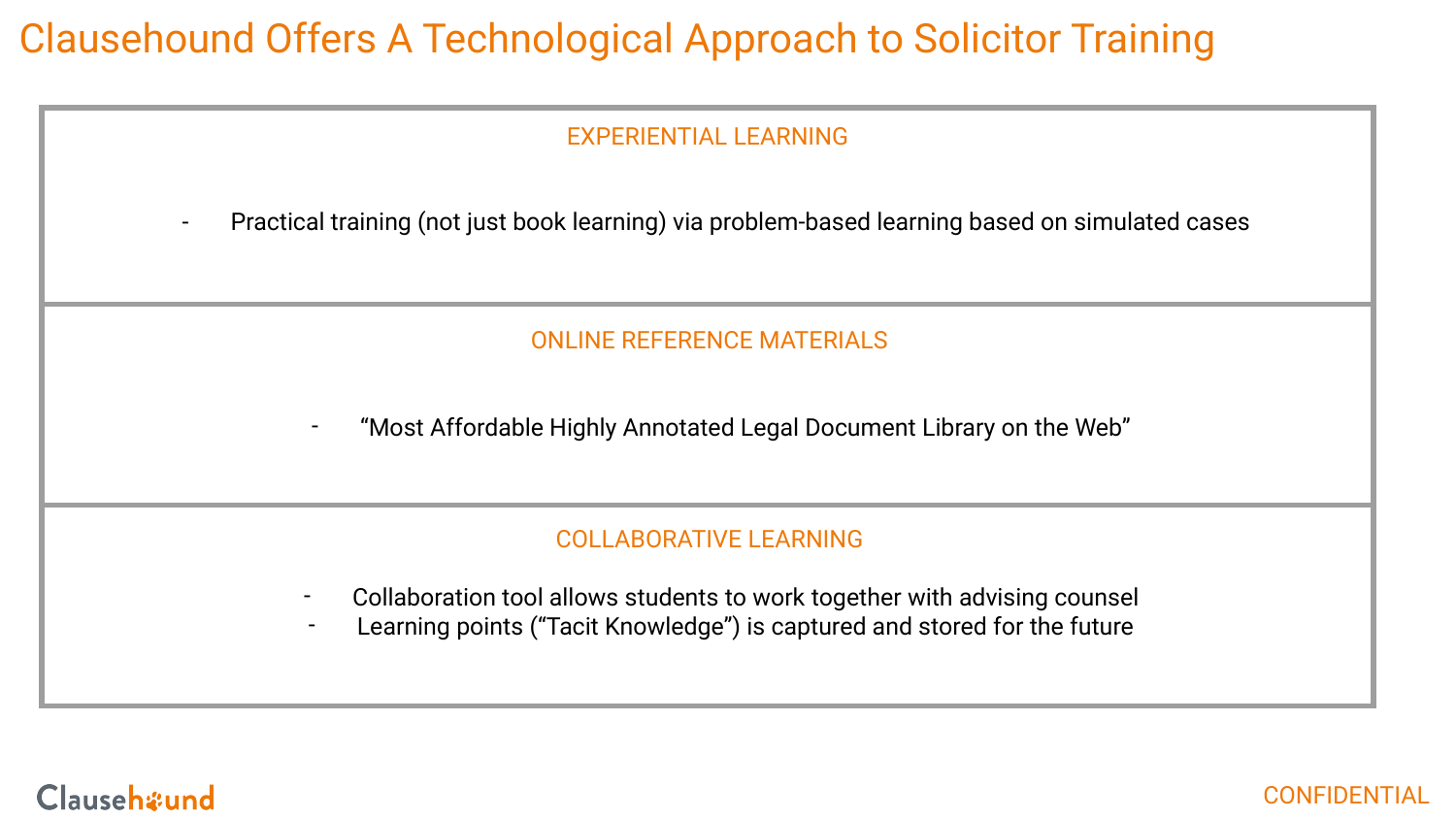

Clausehound Offers A Technological Approach to Solicitor Training
| EXPERIENTIAL LEARNING Practical training (not just book learning) via problem-based learning based on simulated cases |
| --- |
|  |
|  |
ONLINE REFERENCE MATERIALS

“Most Affordable Highly Annotated Legal Document Library on the Web”
COLLABORATIVE LEARNING

Collaboration tool allows students to work together with advising counsel
Learning points (“Tacit Knowledge”) is captured and stored for the future